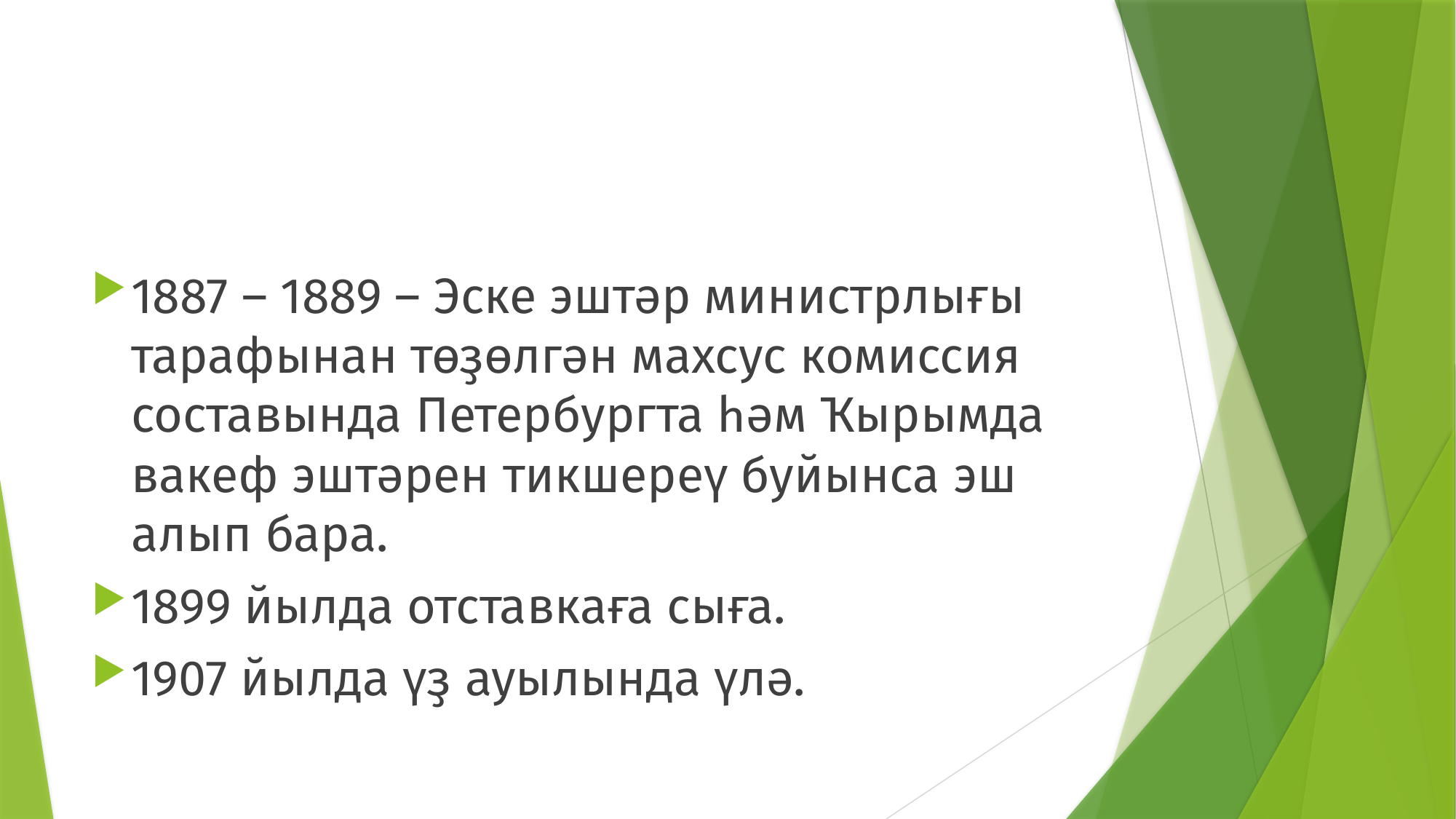

#
1887 – 1889 – Эске эштәр министрлығы тарафынан төҙөлгән махсус комиссия составында Петербургта һәм Ҡырымда вакеф эштәрен тикшереү буйынса эш алып бара.
1899 йылда отставкаға сыға.
1907 йылда үҙ ауылында үлә.